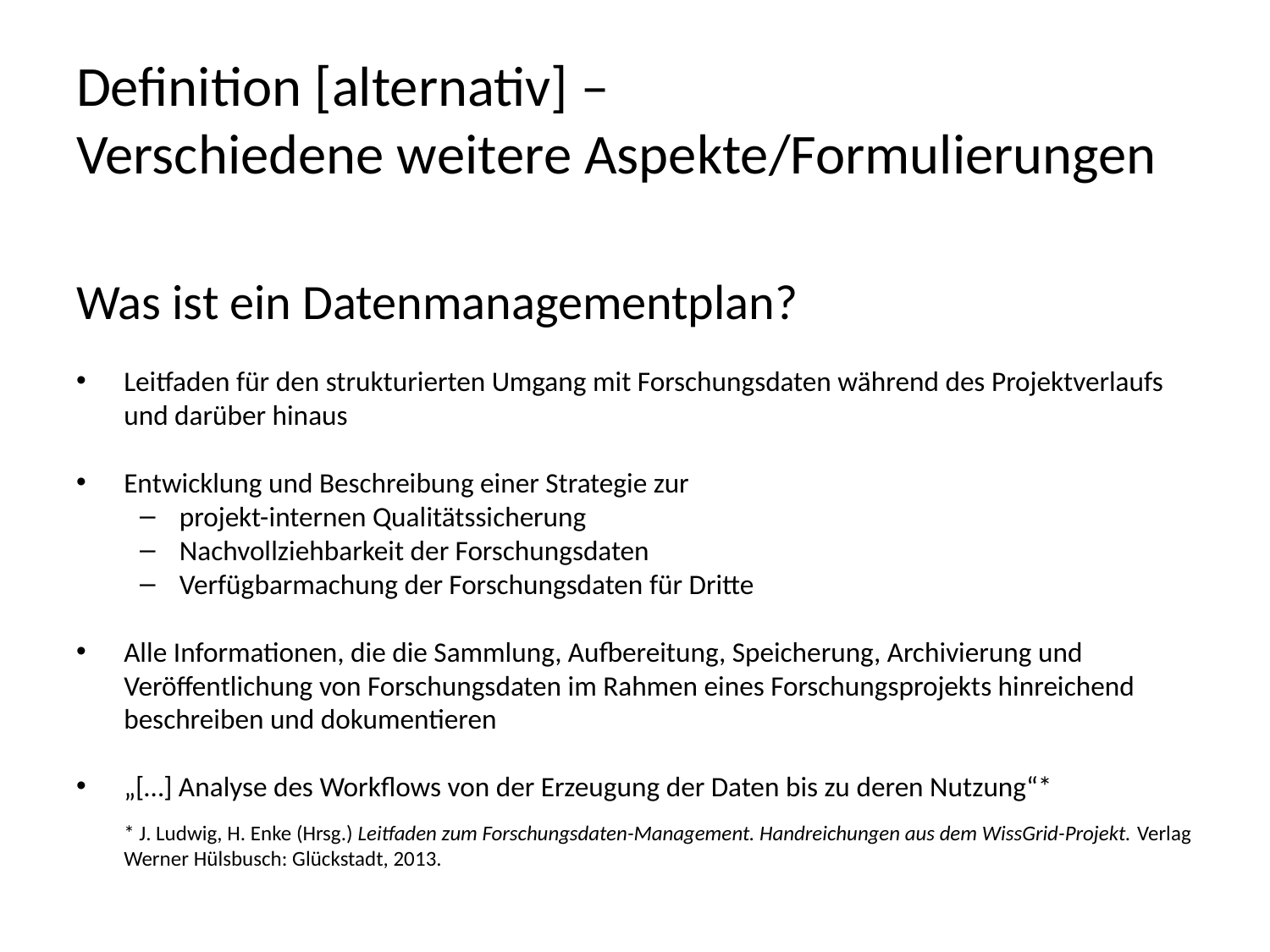

# Definition [alternativ] – Verschiedene weitere Aspekte/Formulierungen
Was ist ein Datenmanagementplan?

Leitfaden für den strukturierten Umgang mit Forschungsdaten während des Projektverlaufs und darüber hinaus

Entwicklung und Beschreibung einer Strategie zur
projekt-internen Qualitätssicherung
Nachvollziehbarkeit der Forschungsdaten
Verfügbarmachung der Forschungsdaten für Dritte

Alle Informationen, die die Sammlung, Aufbereitung, Speicherung, Archivierung und Veröffentlichung von Forschungsdaten im Rahmen eines Forschungsprojekts hinreichend beschreiben und dokumentieren

„[…] Analyse des Workflows von der Erzeugung der Daten bis zu deren Nutzung“*
* J. Ludwig, H. Enke (Hrsg.) Leitfaden zum Forschungsdaten-Management. Handreichungen aus dem WissGrid-Projekt. Verlag Werner Hülsbusch: Glückstadt, 2013.